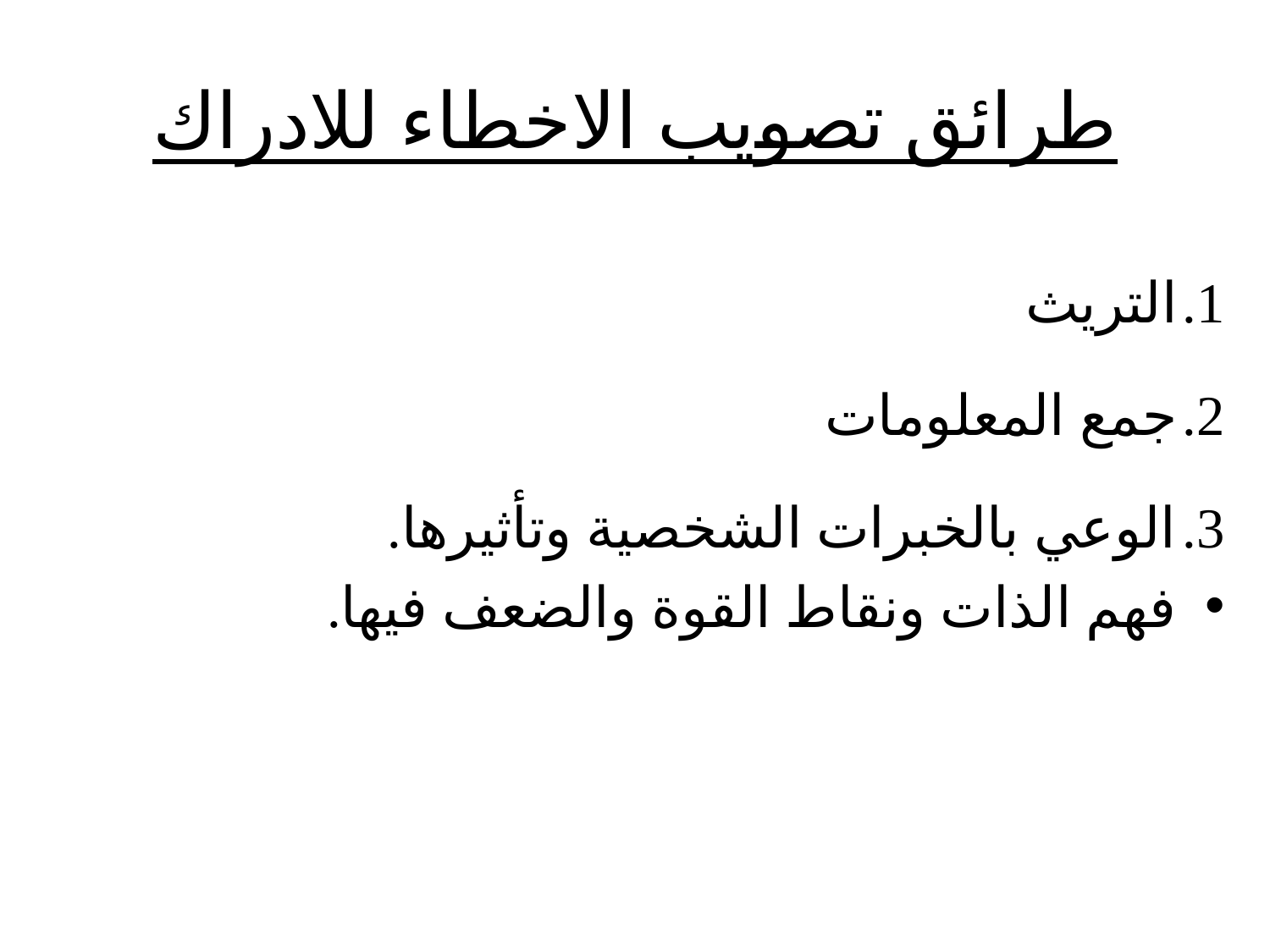

# طرائق تصويب الاخطاء للادراك
التريث
جمع المعلومات
الوعي بالخبرات الشخصية وتأثيرها.
فهم الذات ونقاط القوة والضعف فيها.